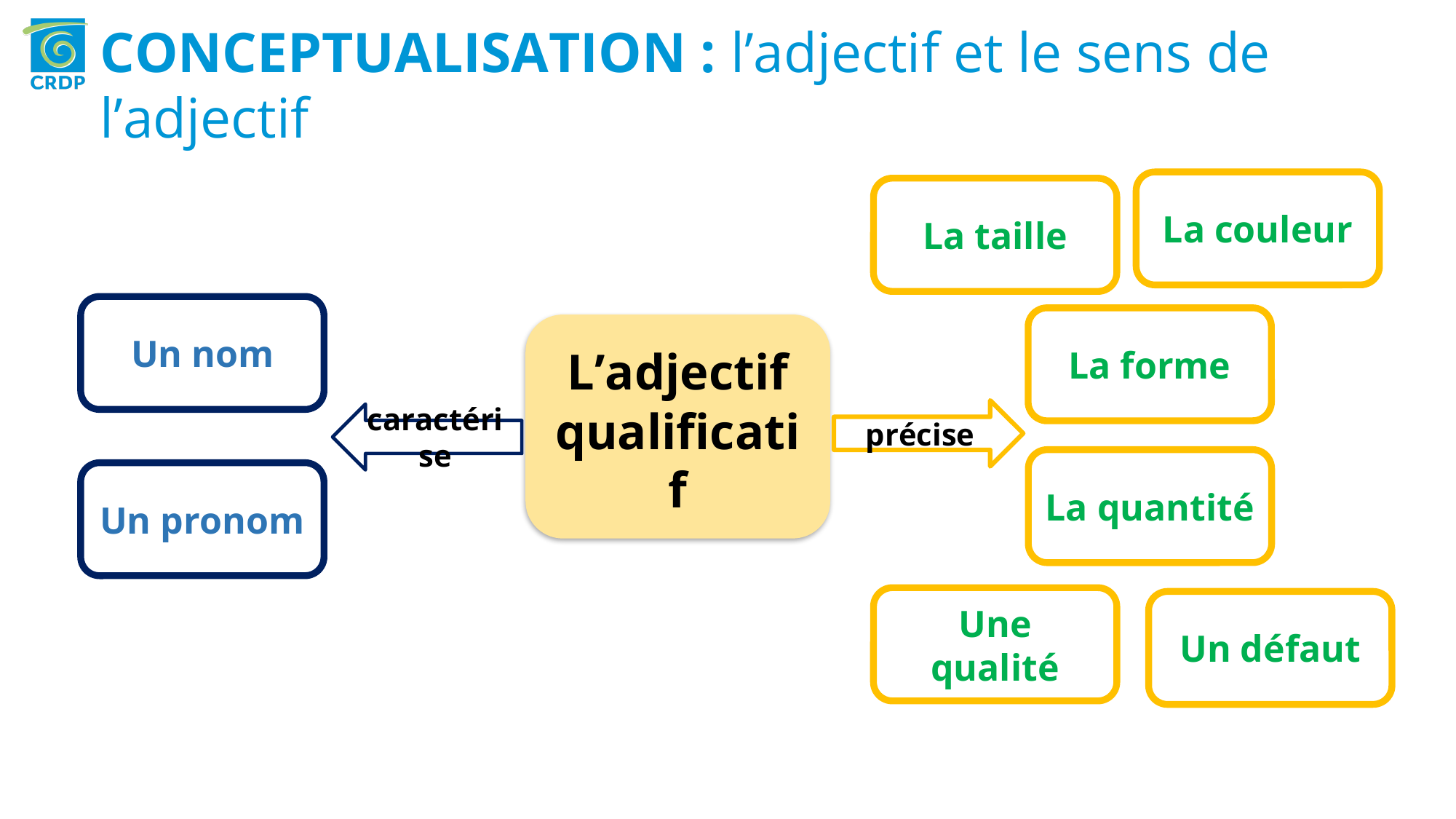

CONCEPTUALISATION : l’adjectif et le sens de l’adjectif
La couleur
La taille
Un nom
La forme
L’adjectif qualificatif
précise
caractérise
La quantité
Un pronom
Une qualité
Un défaut